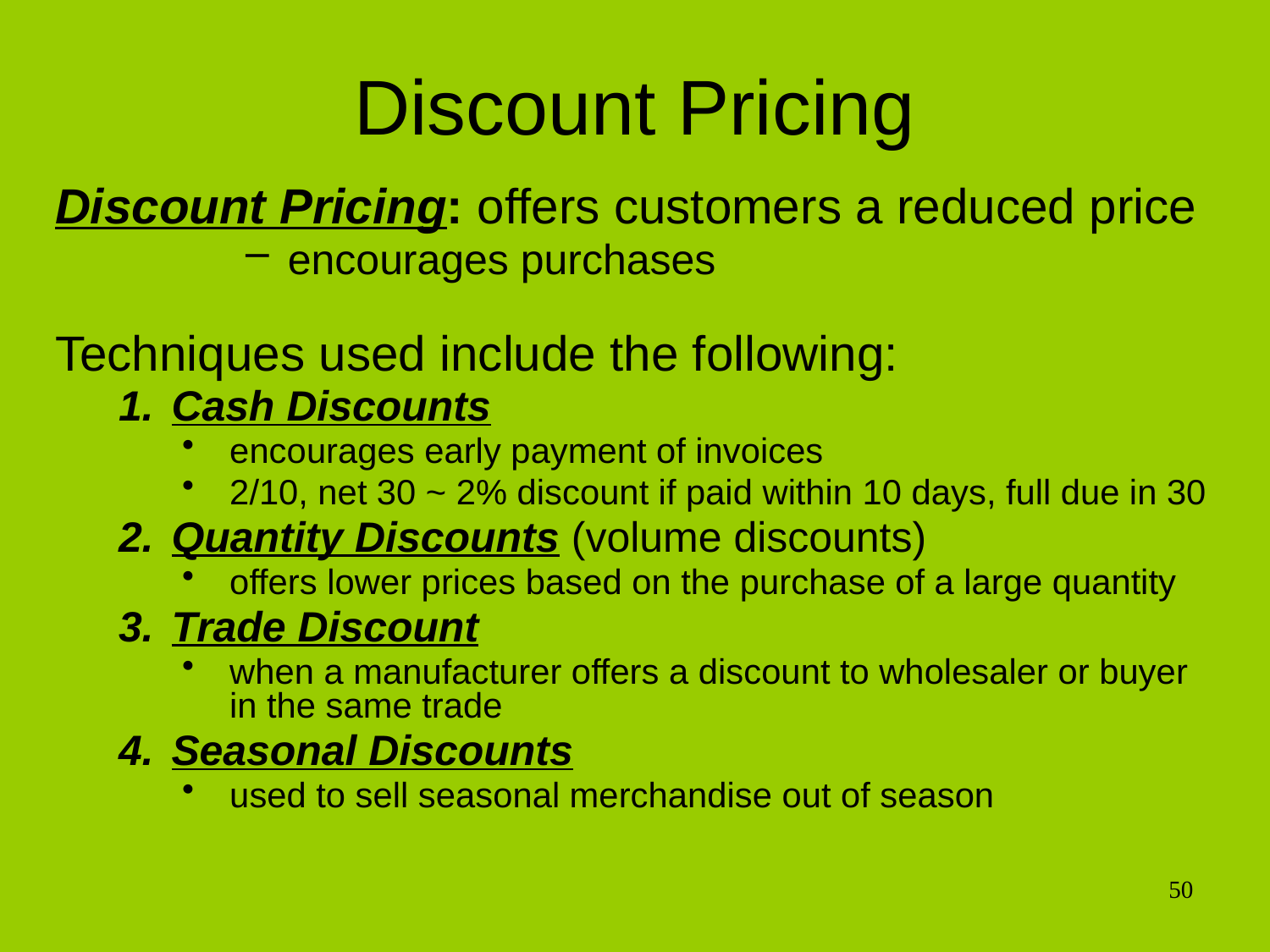

# Discount Pricing
Discount Pricing: offers customers a reduced price
encourages purchases
Techniques used include the following:
Cash Discounts
encourages early payment of invoices
2/10, net 30 ~ 2% discount if paid within 10 days, full due in 30
Quantity Discounts (volume discounts)
offers lower prices based on the purchase of a large quantity
Trade Discount
when a manufacturer offers a discount to wholesaler or buyer in the same trade
Seasonal Discounts
used to sell seasonal merchandise out of season

50